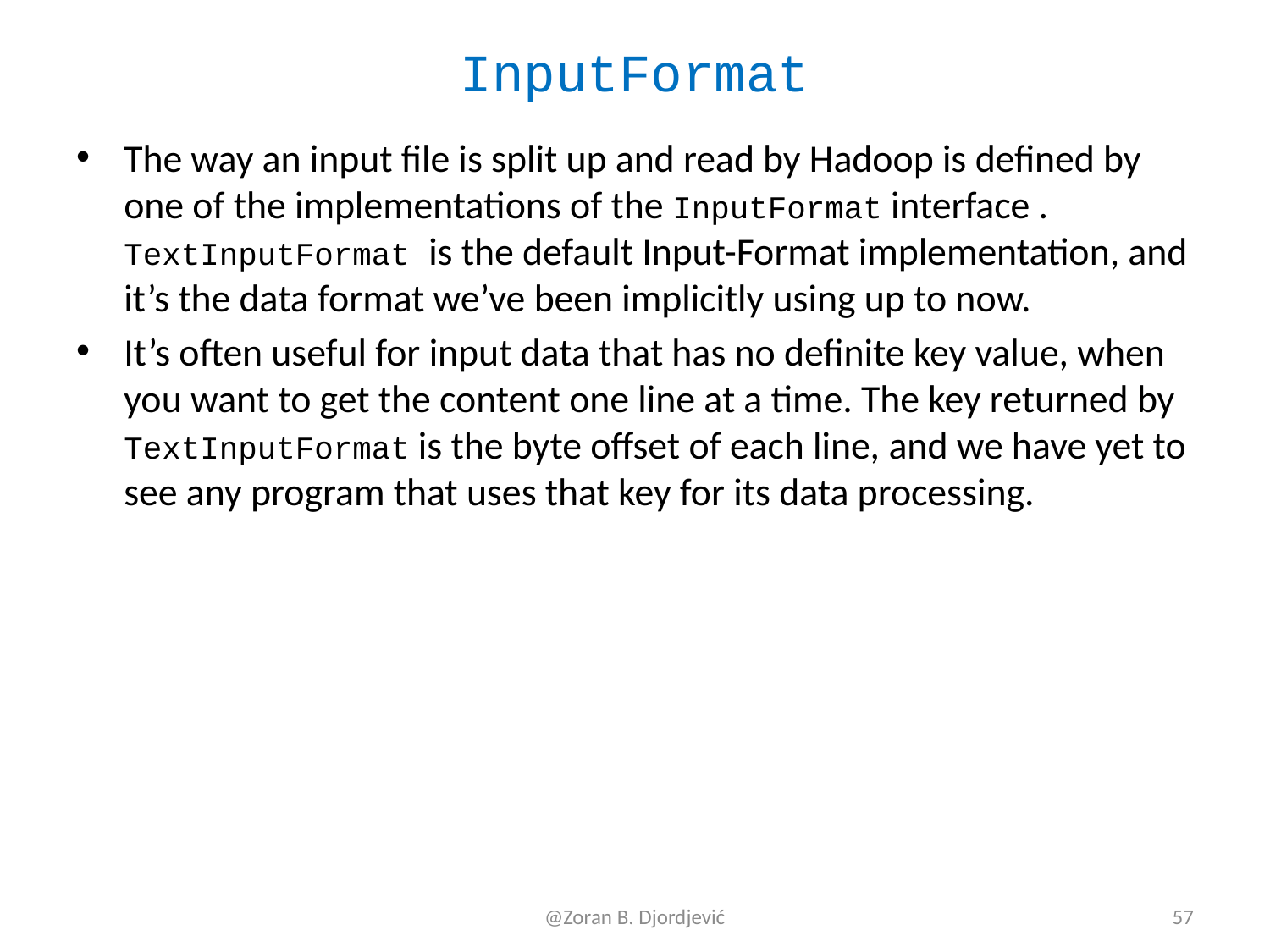

# InputFormat
The way an input file is split up and read by Hadoop is defined by one of the implementations of the InputFormat interface . TextInputFormat is the default Input-Format implementation, and it’s the data format we’ve been implicitly using up to now.
It’s often useful for input data that has no definite key value, when you want to get the content one line at a time. The key returned by TextInputFormat is the byte offset of each line, and we have yet to see any program that uses that key for its data processing.
@Zoran B. Djordjević
57